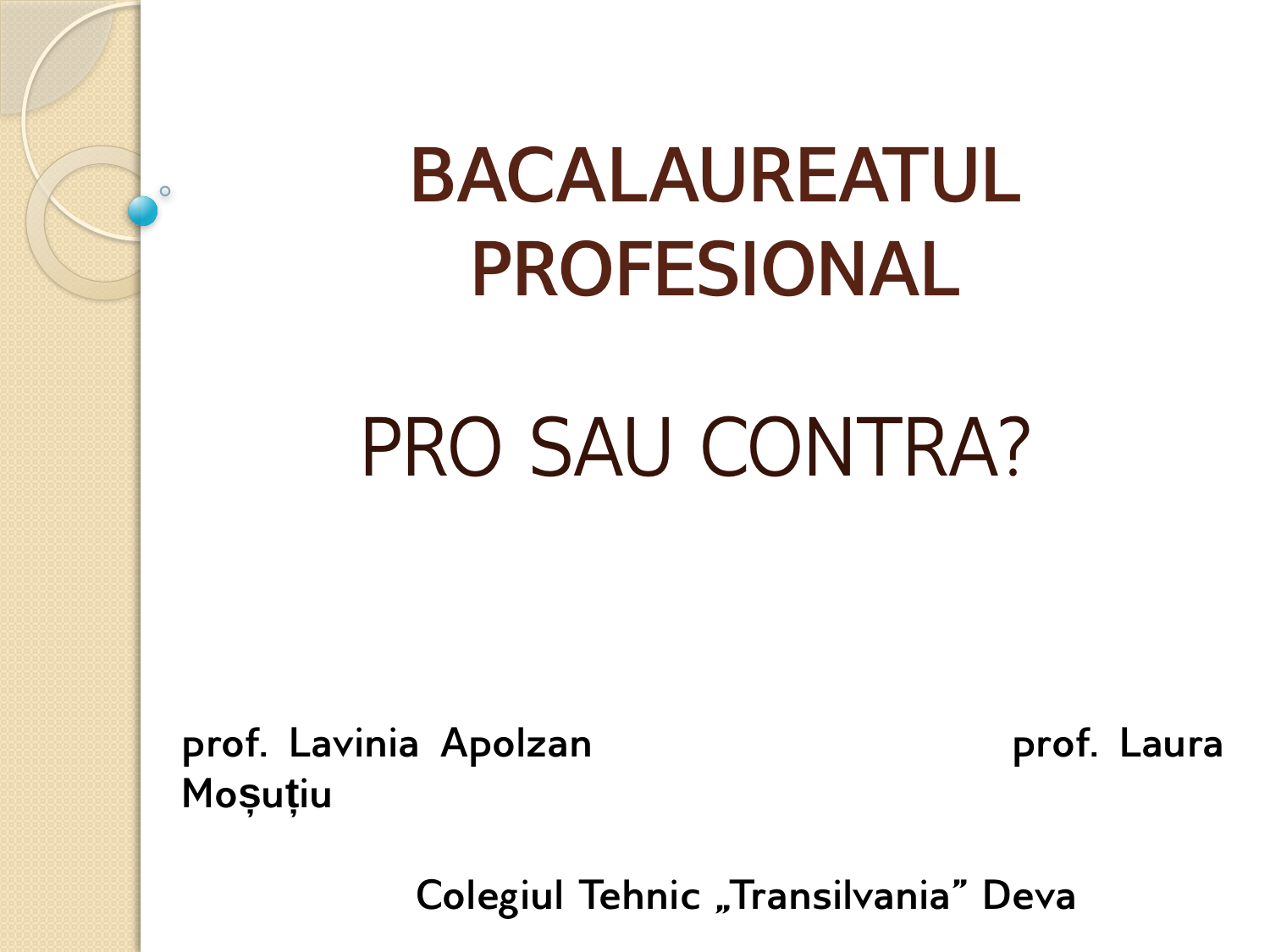

# BACALAUREATUL PROFESIONAL
PRO SAU CONTRA?
prof. Lavinia Apolzan                     prof. Laura Moșuțiu

                 Colegiul Tehnic „Transilvania” Deva